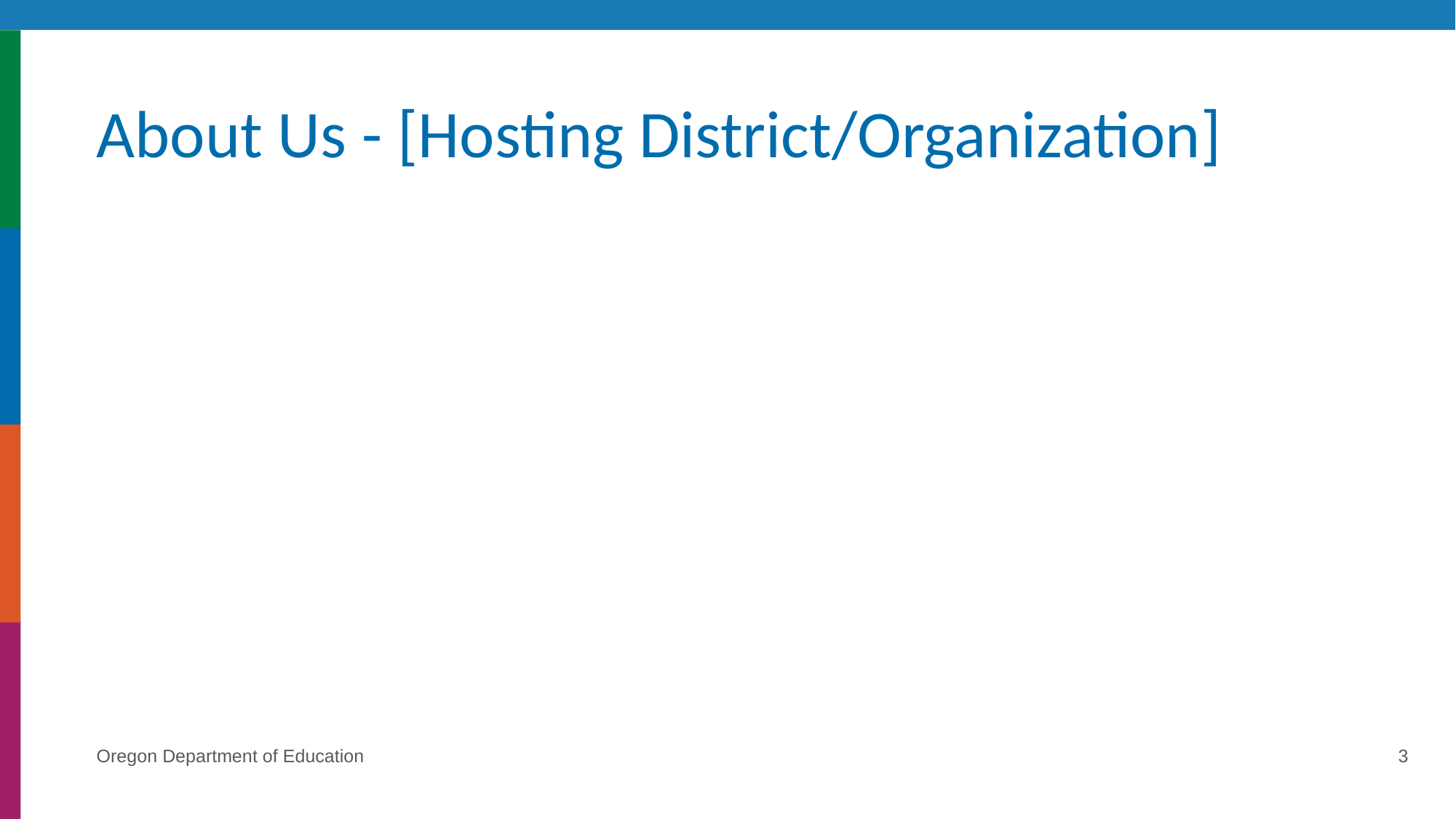

# About Us - [Hosting District/Organization]

Oregon Department of Education
3